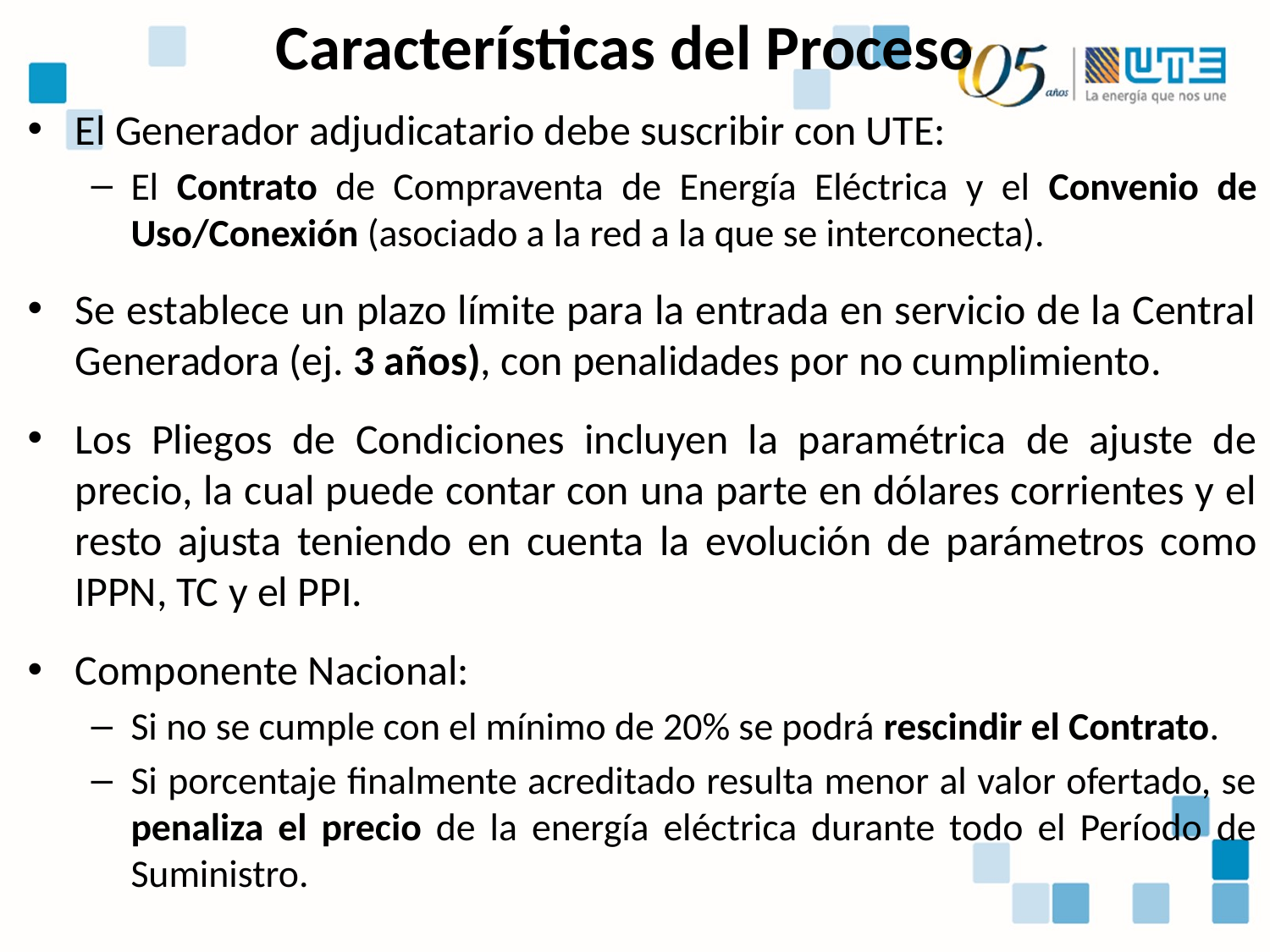

Características del Proceso
El Generador adjudicatario debe suscribir con UTE:
El Contrato de Compraventa de Energía Eléctrica y el Convenio de Uso/Conexión (asociado a la red a la que se interconecta).

Se establece un plazo límite para la entrada en servicio de la Central Generadora (ej. 3 años), con penalidades por no cumplimiento.

Los Pliegos de Condiciones incluyen la paramétrica de ajuste de precio, la cual puede contar con una parte en dólares corrientes y el resto ajusta teniendo en cuenta la evolución de parámetros como IPPN, TC y el PPI.

Componente Nacional:
Si no se cumple con el mínimo de 20% se podrá rescindir el Contrato.
Si porcentaje finalmente acreditado resulta menor al valor ofertado, se penaliza el precio de la energía eléctrica durante todo el Período de Suministro.